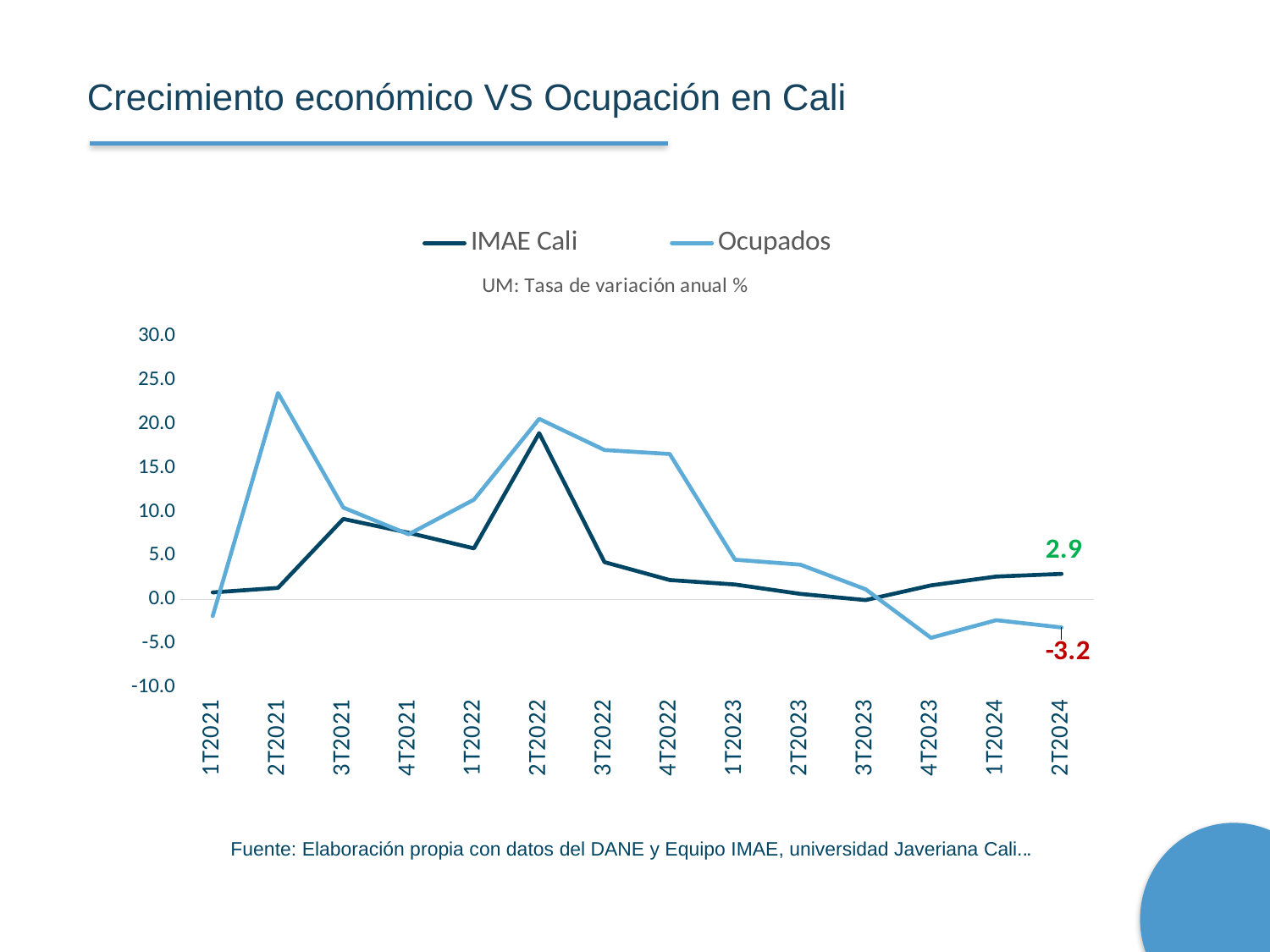

Crecimiento económico VS Ocupación en Cali

### Chart: UM: Tasa de variación anual %

| Category | IMAE Cali | Ocupados  |
|---|---|---|
| 1T2021 | 0.8283116473262409 | -1.8622821324377425 |
| 2T2021 | 1.3439275701595532 | 23.568740010759527 |
| 3T2021 | 9.210213507931343 | 10.502815274164634 |
| 4T2021 | 7.632328937444344 | 7.454666022227308 |
| 1T2022 | 5.857153037717522 | 11.401409093241943 |
| 2T2022 | 18.99241600481998 | 20.61649031713122 |
| 3T2022 | 4.282533124437826 | 17.06322095849886 |
| 4T2022 | 2.2418519019058003 | 16.609792669300205 |
| 1T2023 | 1.7318913474536402 | 4.562599938445255 |
| 2T2023 | 0.6634184785497599 | 3.99765089263302 |
| 3T2023 | -0.04553135107808748 | 1.1840025512988017 |
| 4T2023 | 1.6332078132062833 | -4.345291822157426 |
| 1T2024 | 2.640668461029416 | -2.3313952414542483 |
| 2T2024 | 2.94185812404244 | -3.1692104208012495 |
Fuente: Elaboración propia con datos del DANE y Equipo IMAE, universidad Javeriana Cali...